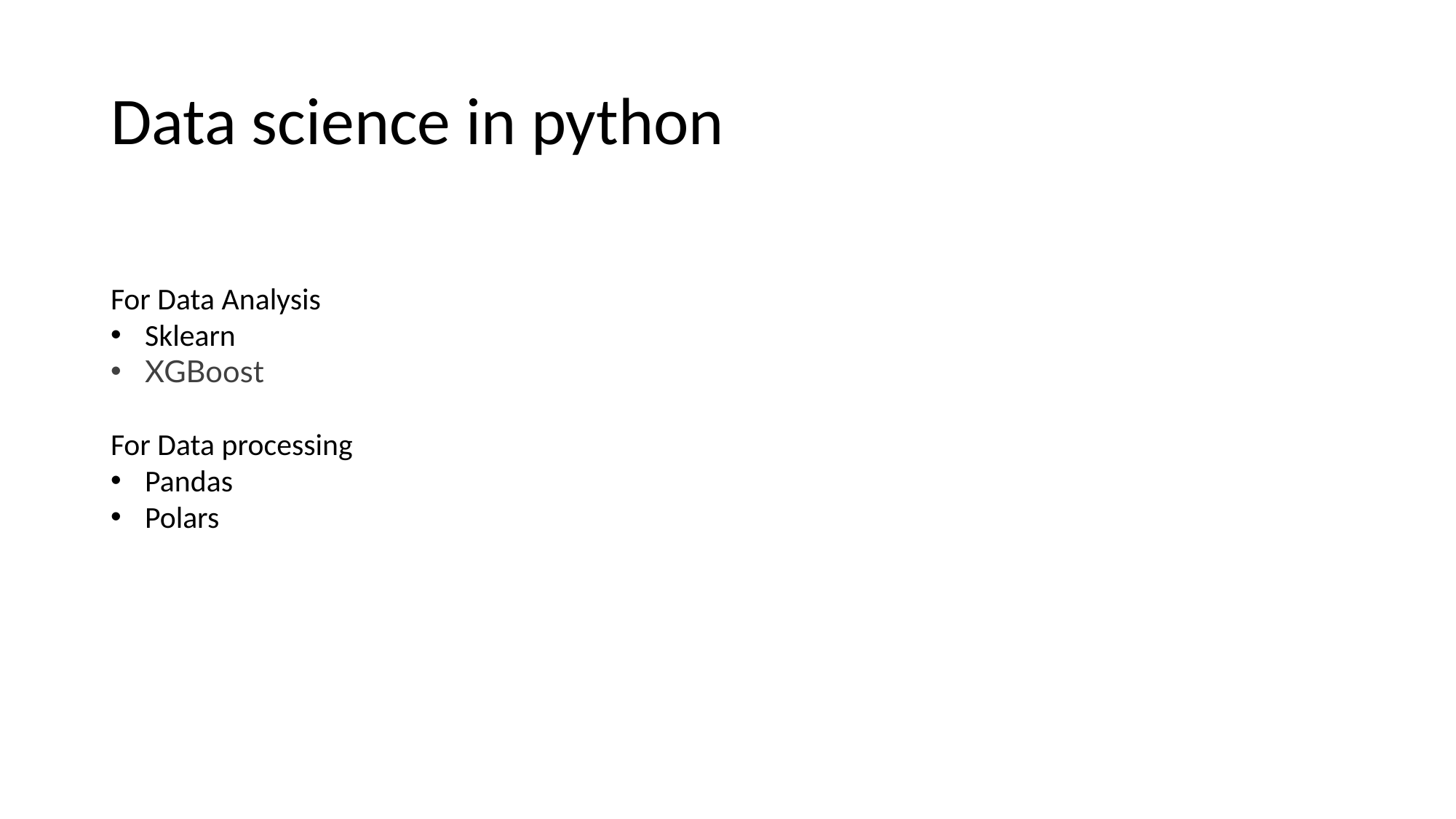

# Data science in python
For Data Analysis
Sklearn
XGBoost

For Data processing
Pandas
Polars